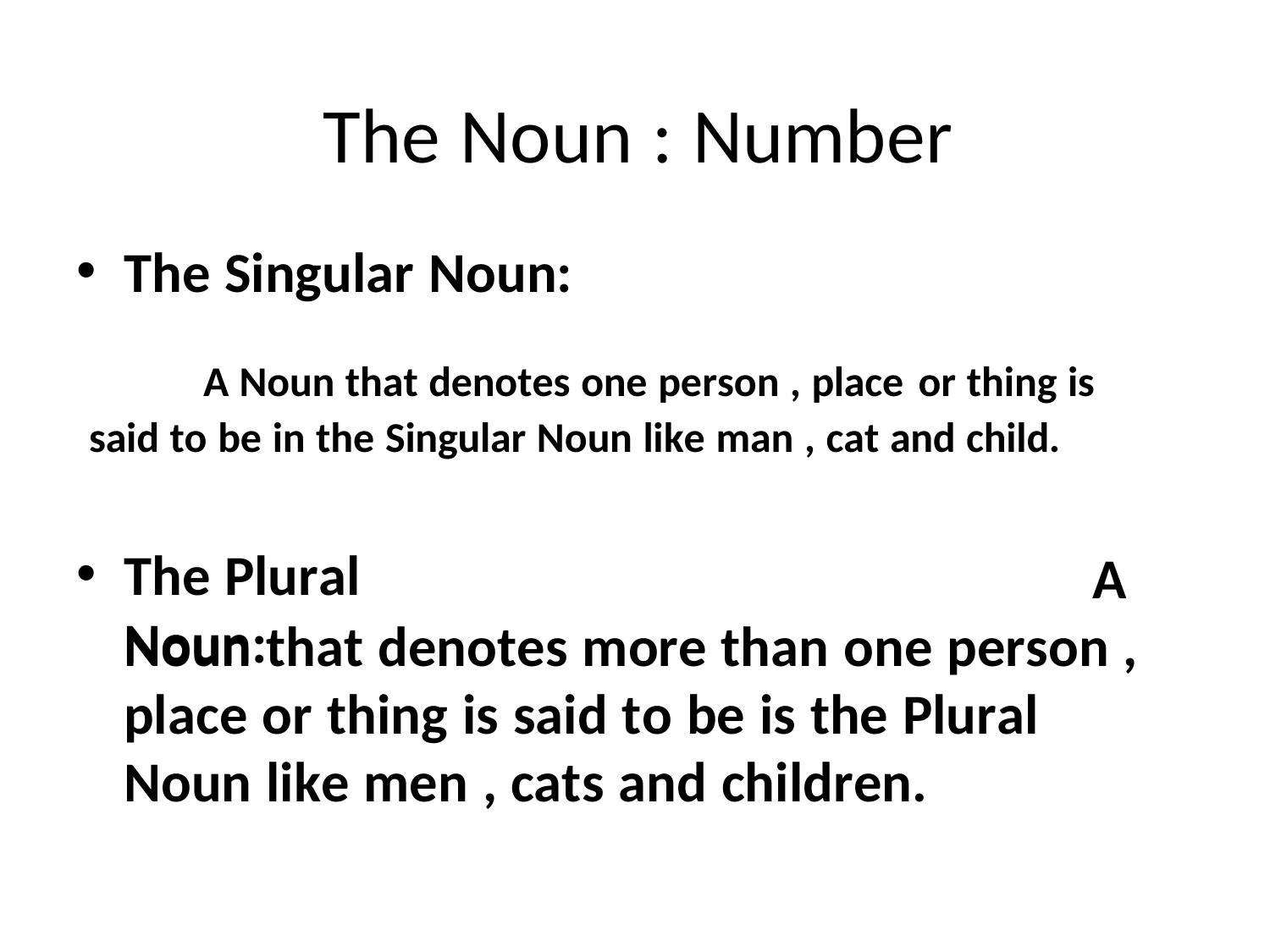

# The Noun : Number
The Singular Noun:
A Noun that denotes one person , place or thing is said to be in the Singular Noun like man , cat and child.
The Plural	Noun:
A
Noun that denotes more than one person , place or thing is said to be is the Plural Noun like men , cats and children.